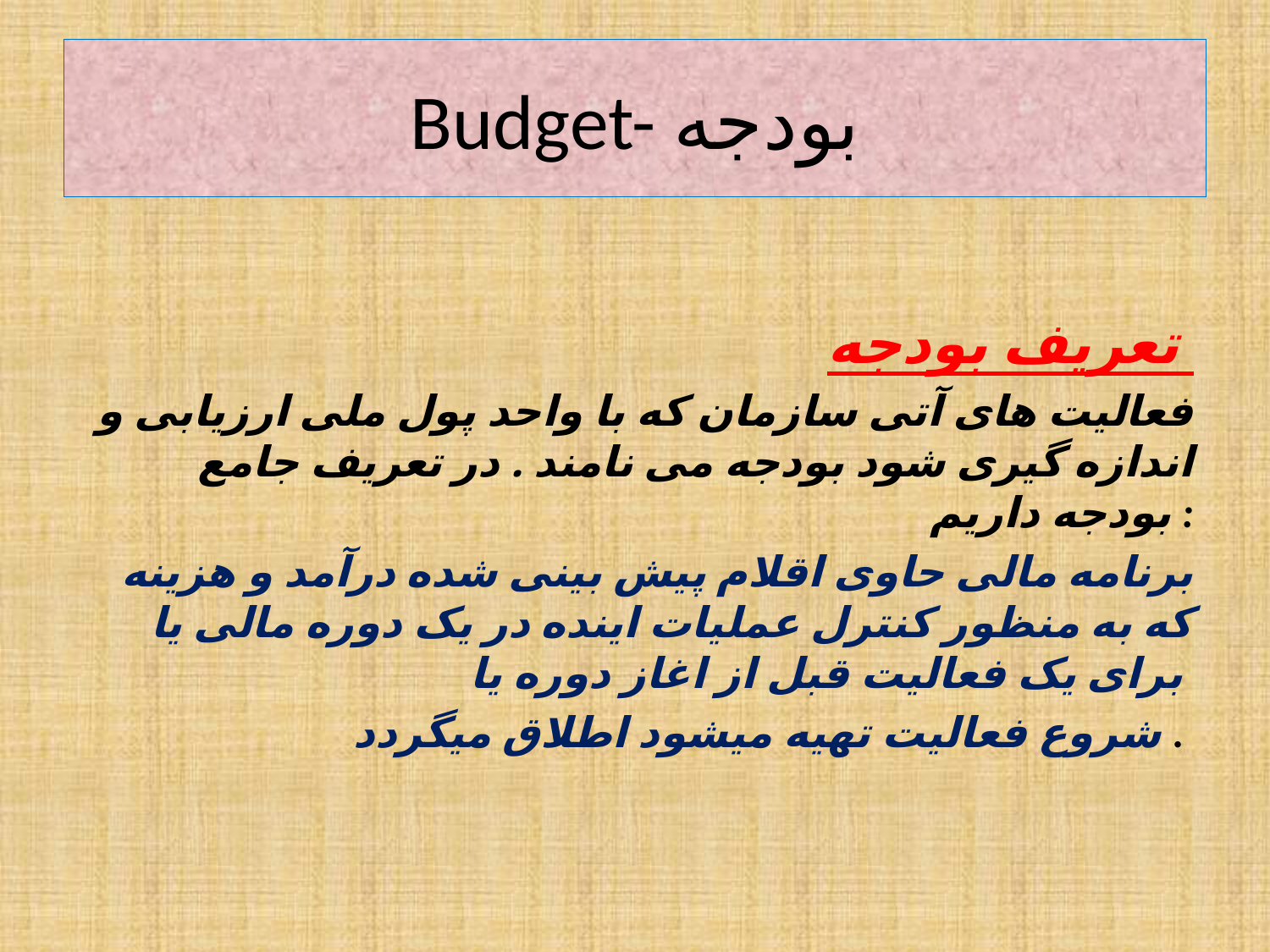

# Budget- بودجه

تعریف بودجه
 فعالیت های آتی سازمان که با واحد پول ملی ارزیابی و اندازه گیری شود بودجه می نامند . در تعریف جامع بودجه داریم :
برنامه مالی حاوی اقلام پیش بینی شده درآمد و هزینه که به منظور کنترل عملیات اینده در یک دوره مالی یا برای یک فعالیت قبل از اغاز دوره یا
شروع فعالیت تهیه میشود اطلاق میگردد .